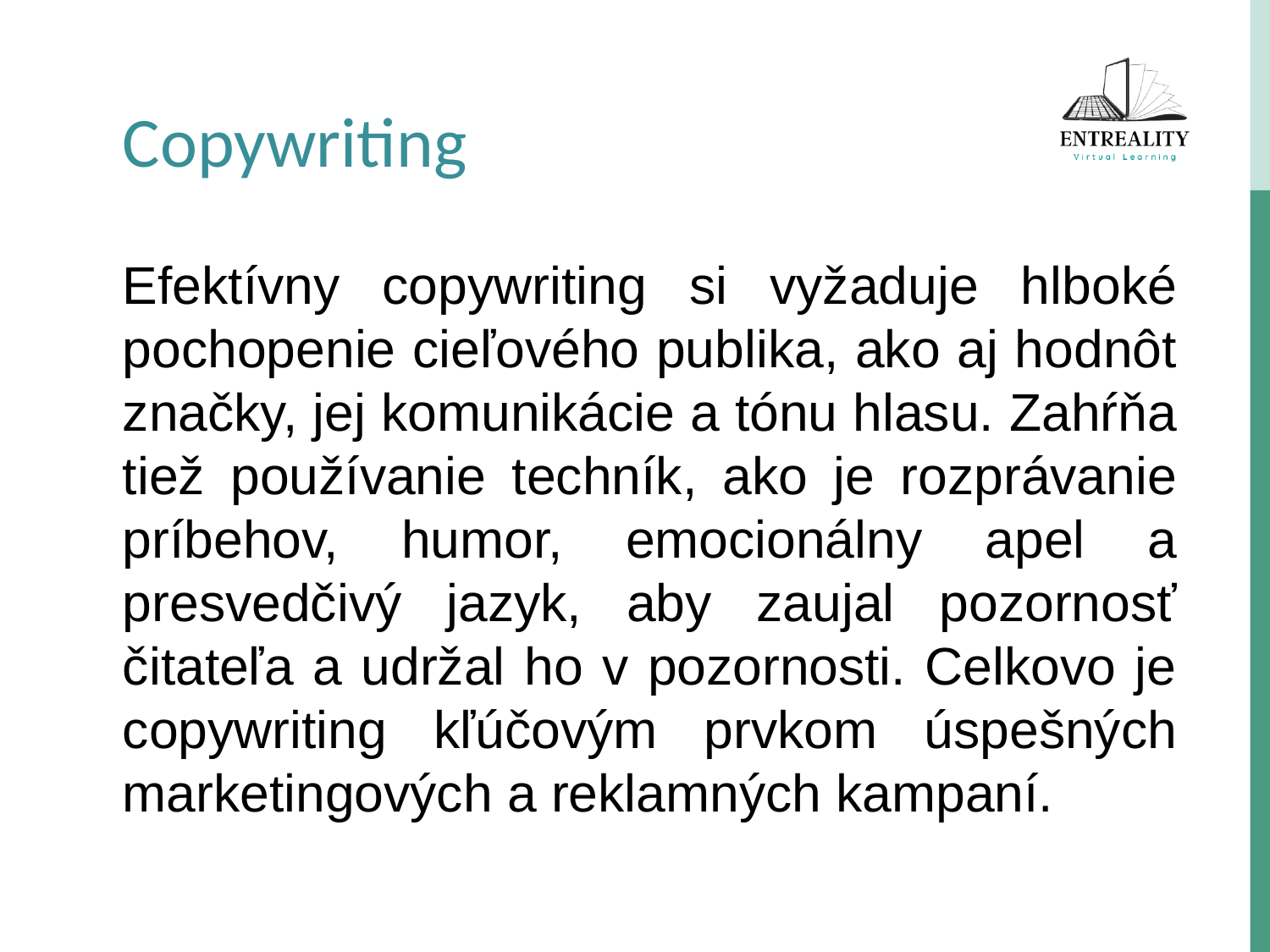

Copywriting
Efektívny copywriting si vyžaduje hlboké pochopenie cieľového publika, ako aj hodnôt značky, jej komunikácie a tónu hlasu. Zahŕňa tiež používanie techník, ako je rozprávanie príbehov, humor, emocionálny apel a presvedčivý jazyk, aby zaujal pozornosť čitateľa a udržal ho v pozornosti. Celkovo je copywriting kľúčovým prvkom úspešných marketingových a reklamných kampaní.